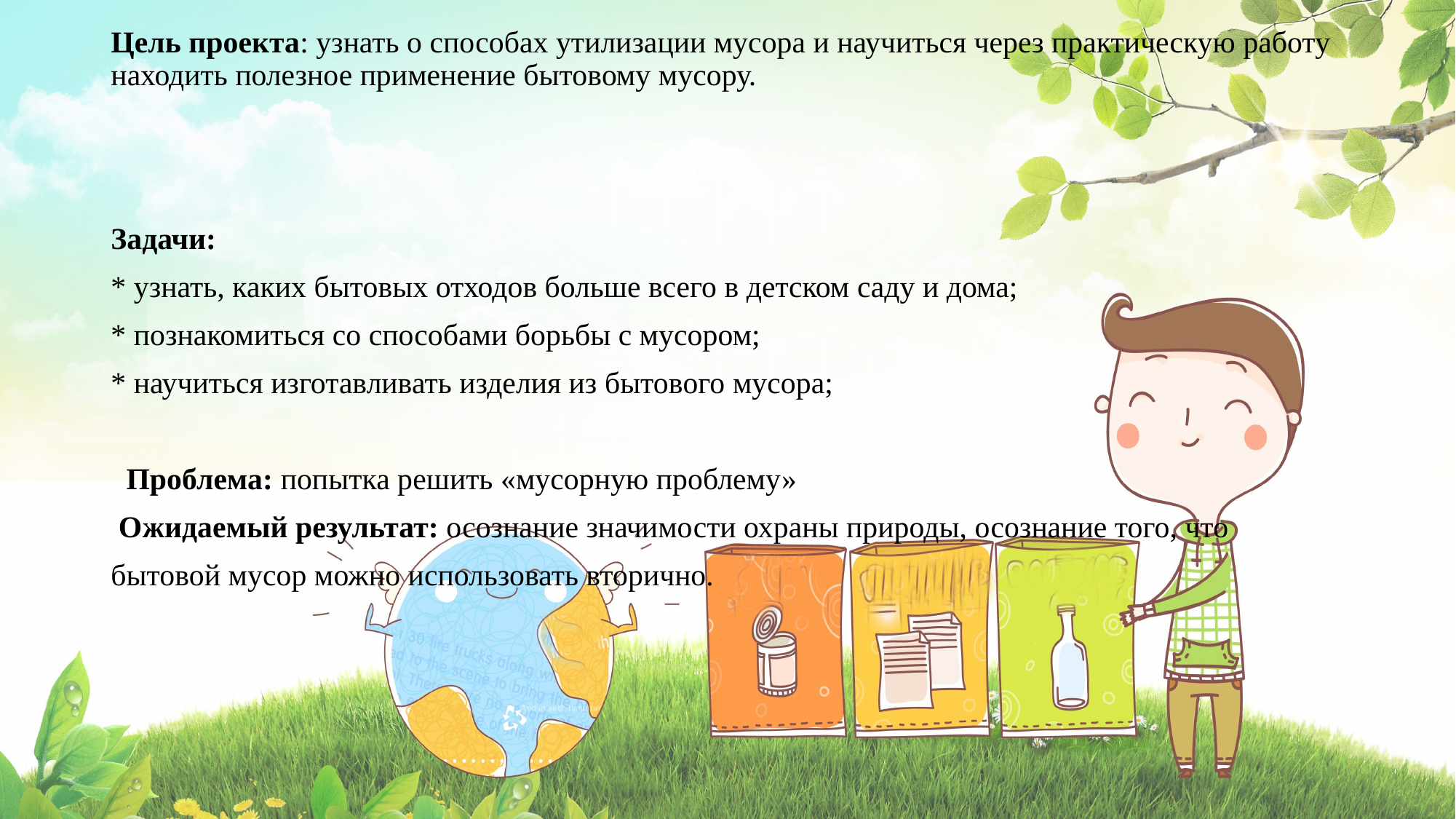

# Цель проекта: узнать о способах утилизации мусора и научиться через практическую работу находить полезное применение бытовому мусору.
Задачи:
* узнать, каких бытовых отходов больше всего в детском саду и дома;
* познакомиться со способами борьбы с мусором;
* научиться изготавливать изделия из бытового мусора;

  Проблема: попытка решить «мусорную проблему»
 Ожидаемый результат: осознание значимости охраны природы, осознание того, что
бытовой мусор можно использовать вторично.